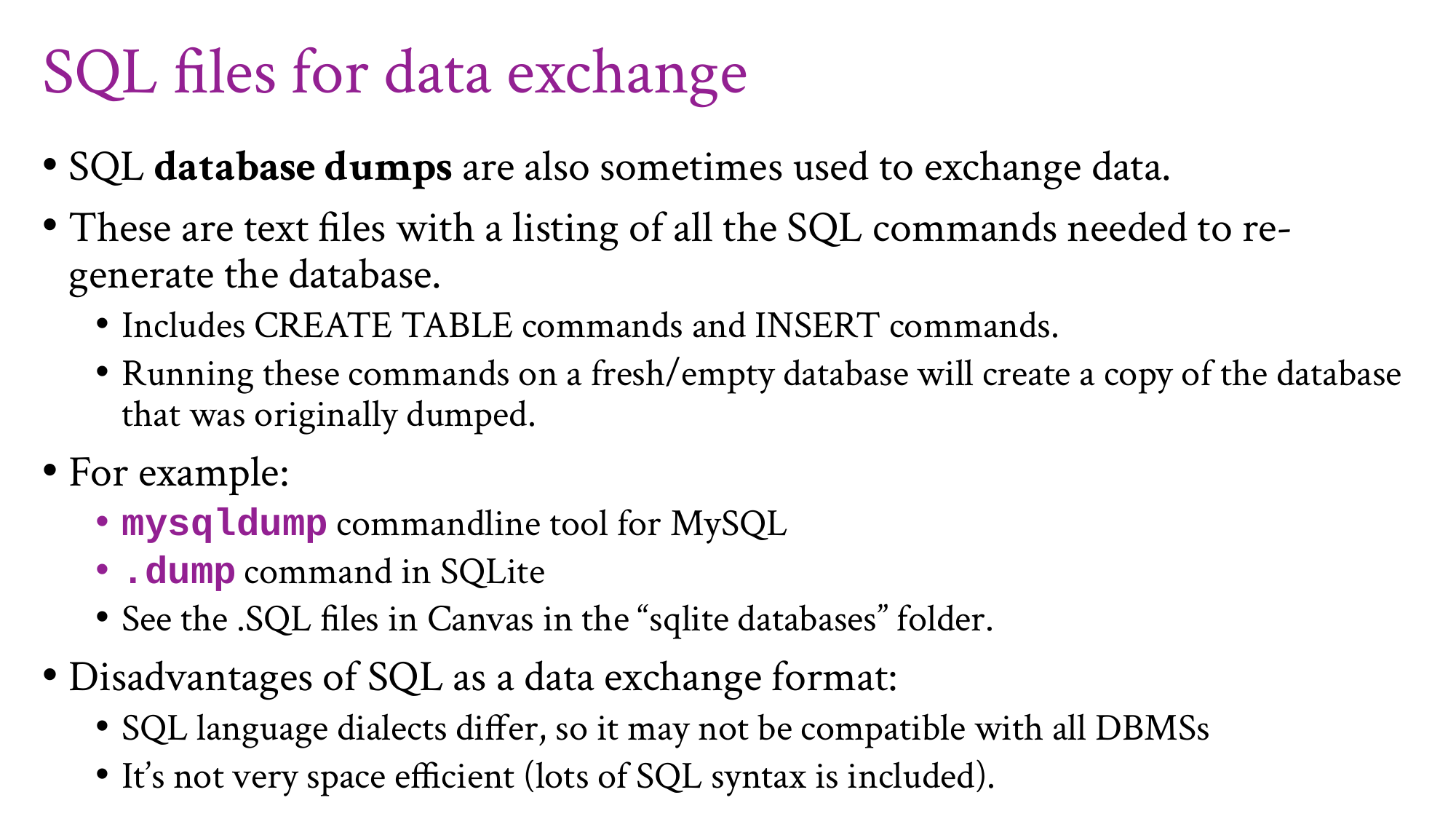

# SQL files for data exchange
SQL database dumps are also sometimes used to exchange data.
These are text files with a listing of all the SQL commands needed to re-generate the database.
Includes CREATE TABLE commands and INSERT commands.
Running these commands on a fresh/empty database will create a copy of the database that was originally dumped.
For example:
mysqldump commandline tool for MySQL
.dump command in SQLite
See the .SQL files in Canvas in the “sqlite databases” folder.
Disadvantages of SQL as a data exchange format:
SQL language dialects differ, so it may not be compatible with all DBMSs
It’s not very space efficient (lots of SQL syntax is included).